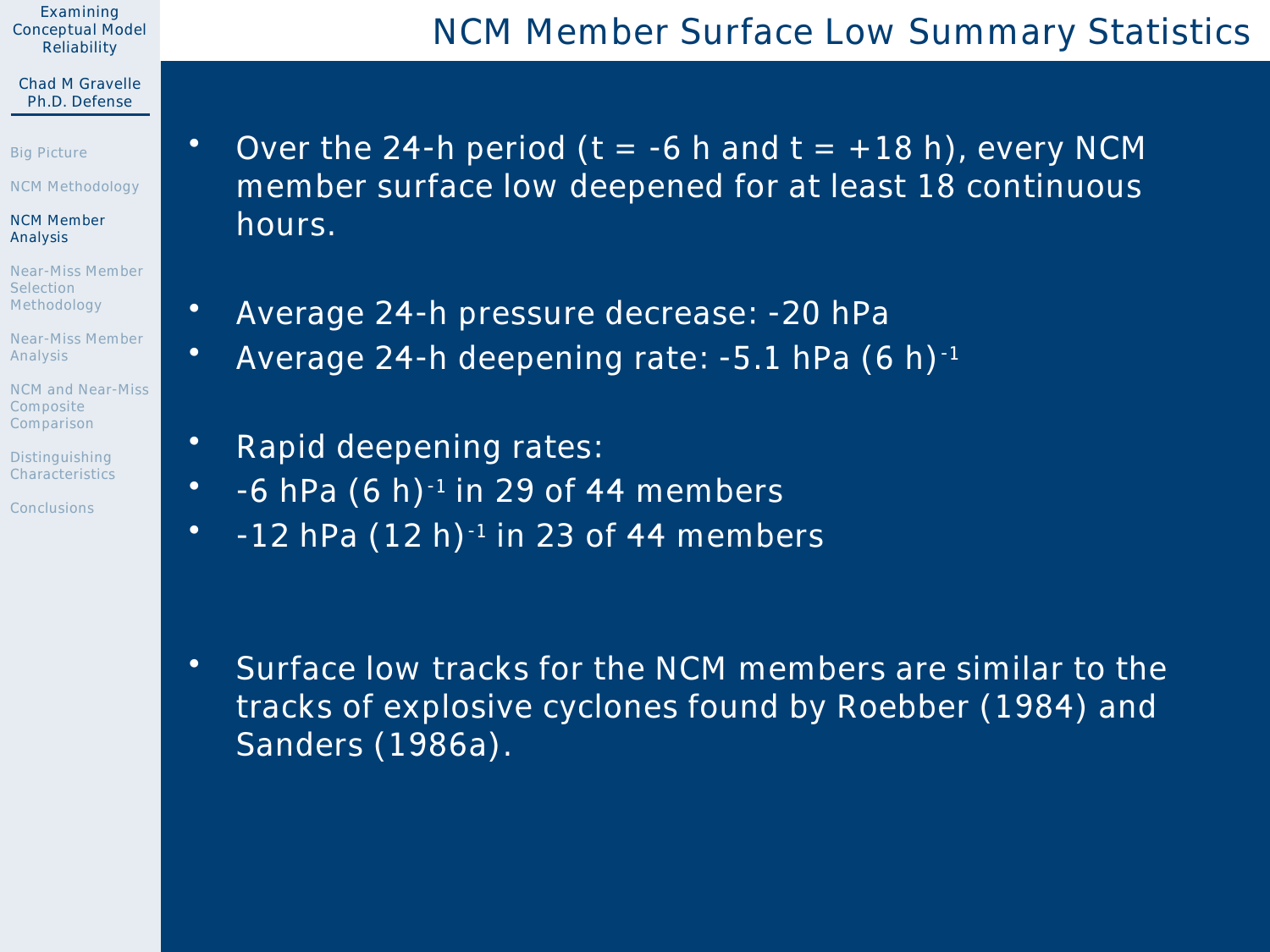

NCM Member Surface Low Summary Statistics
Examining Conceptual Model Reliability

Chad M Gravelle
Ph.D. Defense

Big Picture

NCM Methodology

NCM Member Analysis

Near-Miss Member Selection Methodology

Near-Miss Member Analysis

NCM and Near-Miss Composite
Comparison

Distinguishing Characteristics

Conclusions

Over the 24-h period (t = -6 h and t = +18 h), every NCM member surface low deepened for at least 18 continuous hours.

Average 24-h pressure decrease: -20 hPa
Average 24-h deepening rate: -5.1 hPa (6 h)-1

Rapid deepening rates:
-6 hPa (6 h)-1 in 29 of 44 members
-12 hPa (12 h)-1 in 23 of 44 members

Surface low tracks for the NCM members are similar to the tracks of explosive cyclones found by Roebber (1984) and Sanders (1986a).